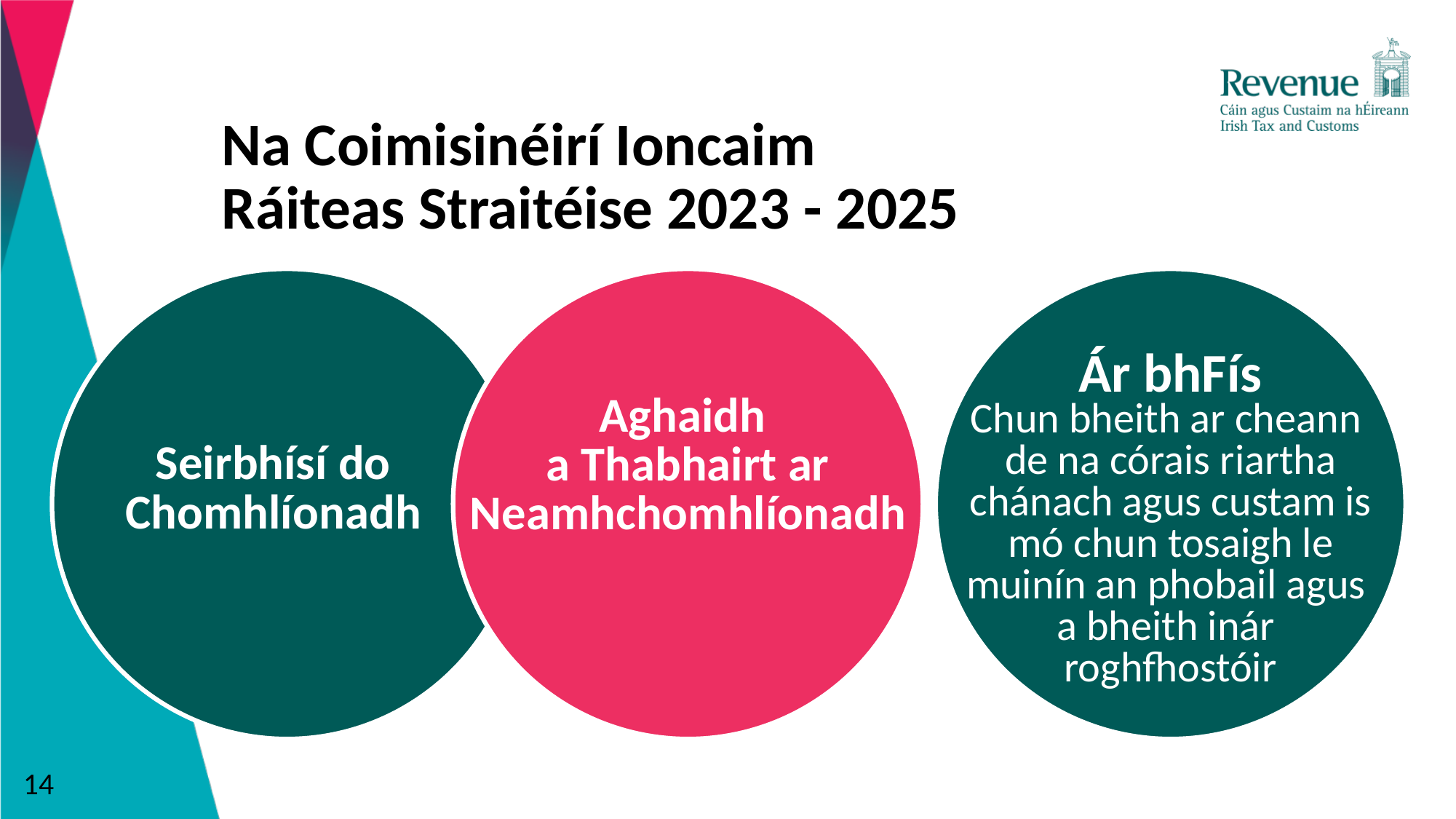

# Na Coimisinéirí Ioncaim Ráiteas Straitéise 2023 - 2025

Ár bhFís
Aghaidh
a Thabhairt ar Neamhchomhlíonadh
Chun bheith ar cheann
de na córais riartha chánach agus custam is mó chun tosaigh le muinín an phobail agus
a bheith inár
roghfhostóir
Seirbhísí do Chomhlíonadh
14